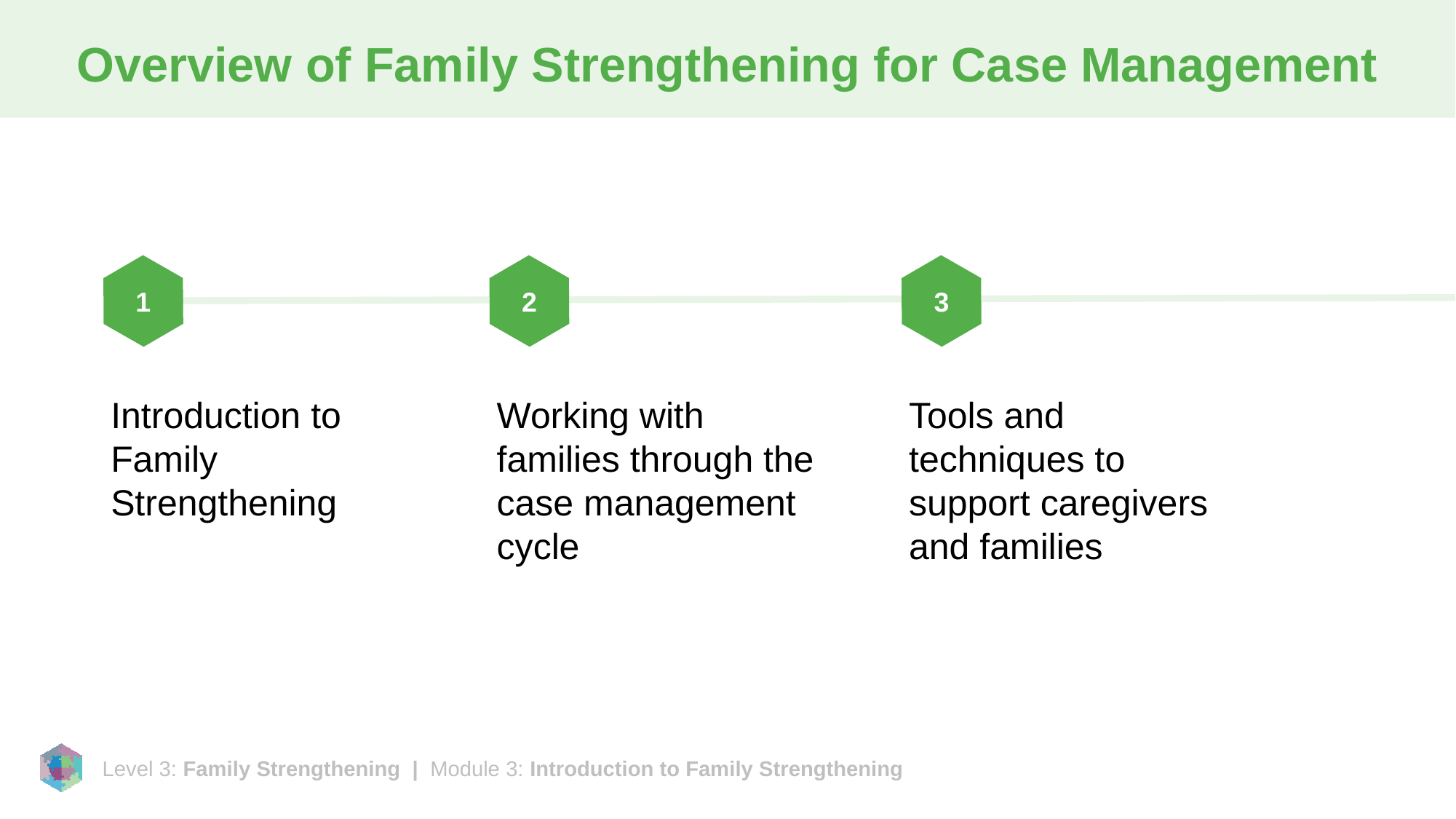

# Overview of Family Strengthening for Case Management

1

2

3
Introduction to Family Strengthening
Working with families through the case management cycle
Tools and techniques to support caregivers and families